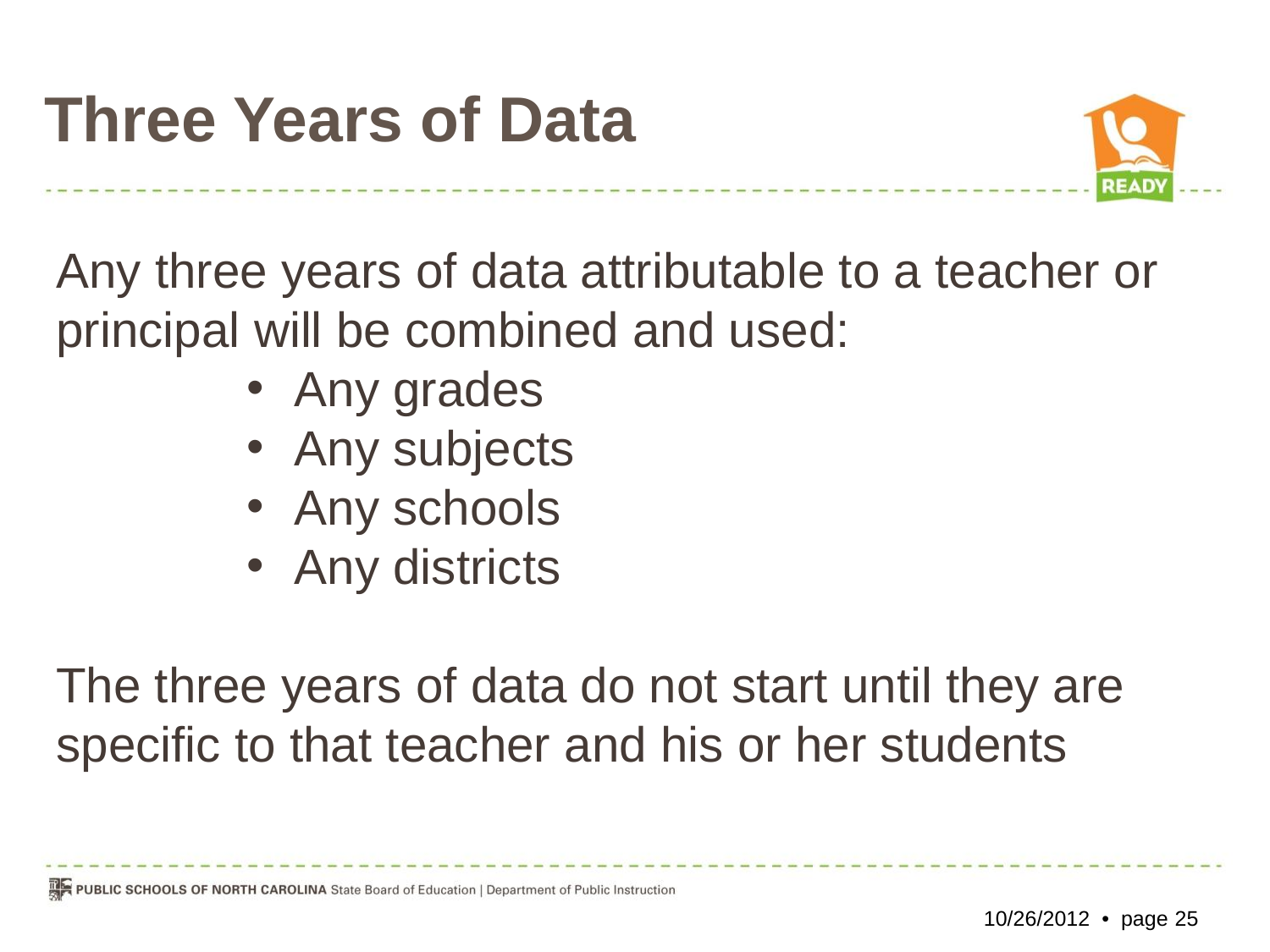

Three Years of Data
Any three years of data attributable to a teacher or principal will be combined and used:
Any grades
Any subjects
Any schools
Any districts

The three years of data do not start until they are specific to that teacher and his or her students
10/26/2012  •  page 25